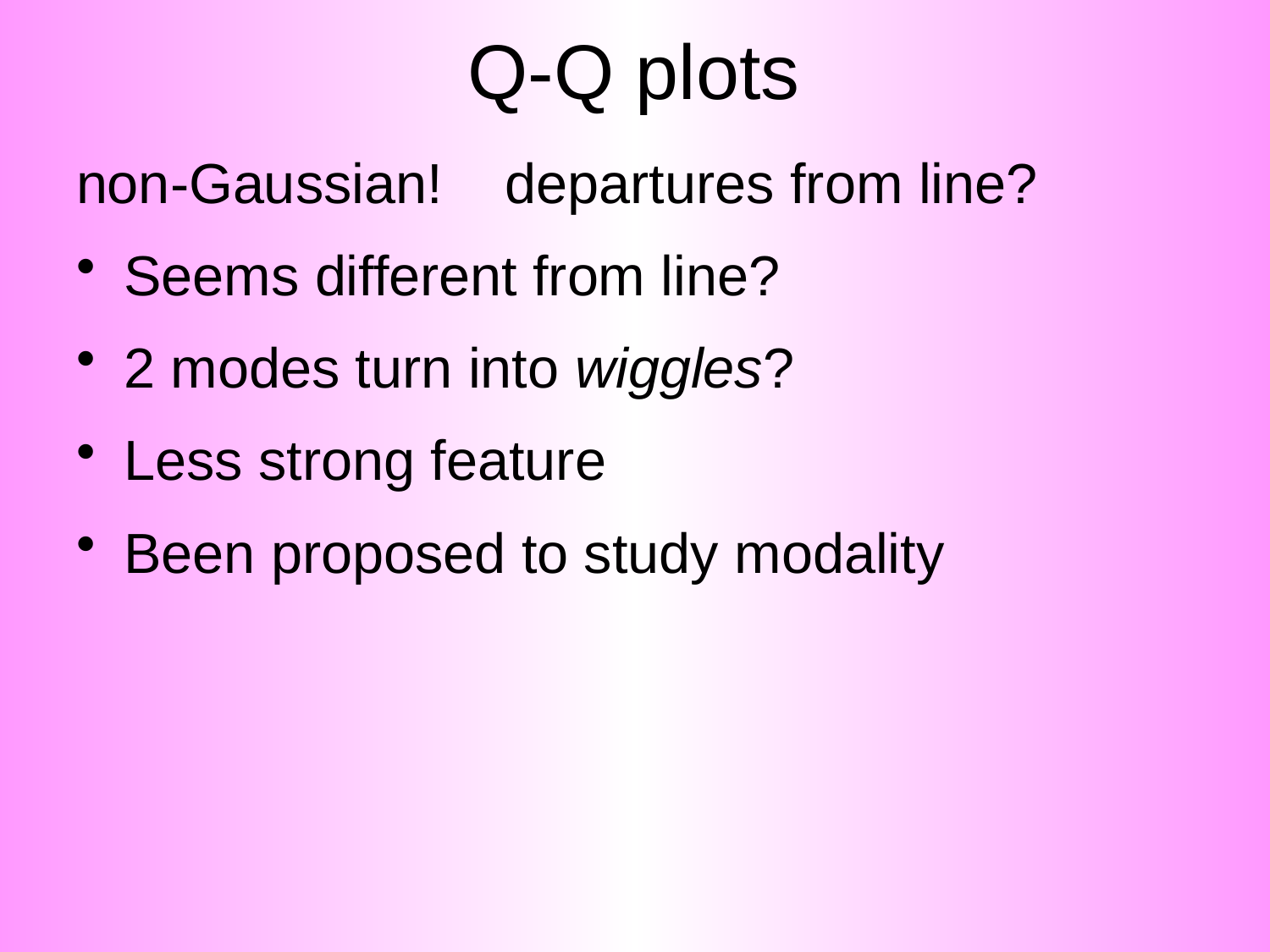

# Q-Q plots
non-Gaussian!    departures from line?
Seems different from line?
2 modes turn into wiggles?
Less strong feature
Been proposed to study modality